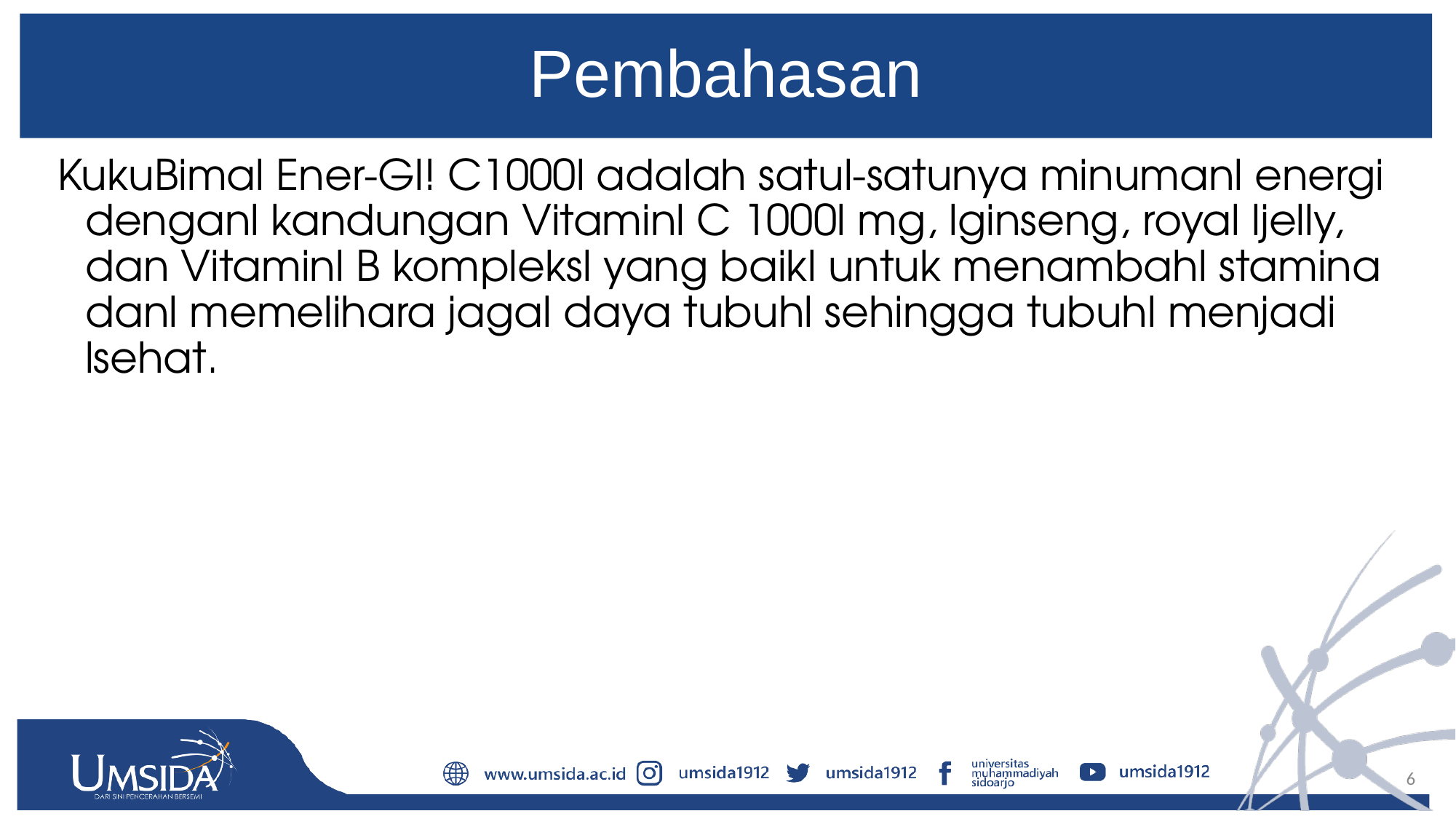

# Pembahasan
KukuBimal Ener-Gl! C1000l adalah satul-satunya minumanl energi denganl kandungan Vitaminl C 1000l mg, lginseng, royal ljelly, dan Vitaminl B kompleksl yang baikl untuk menambahl stamina danl memelihara jagal daya tubuhl sehingga tubuhl menjadi lsehat.